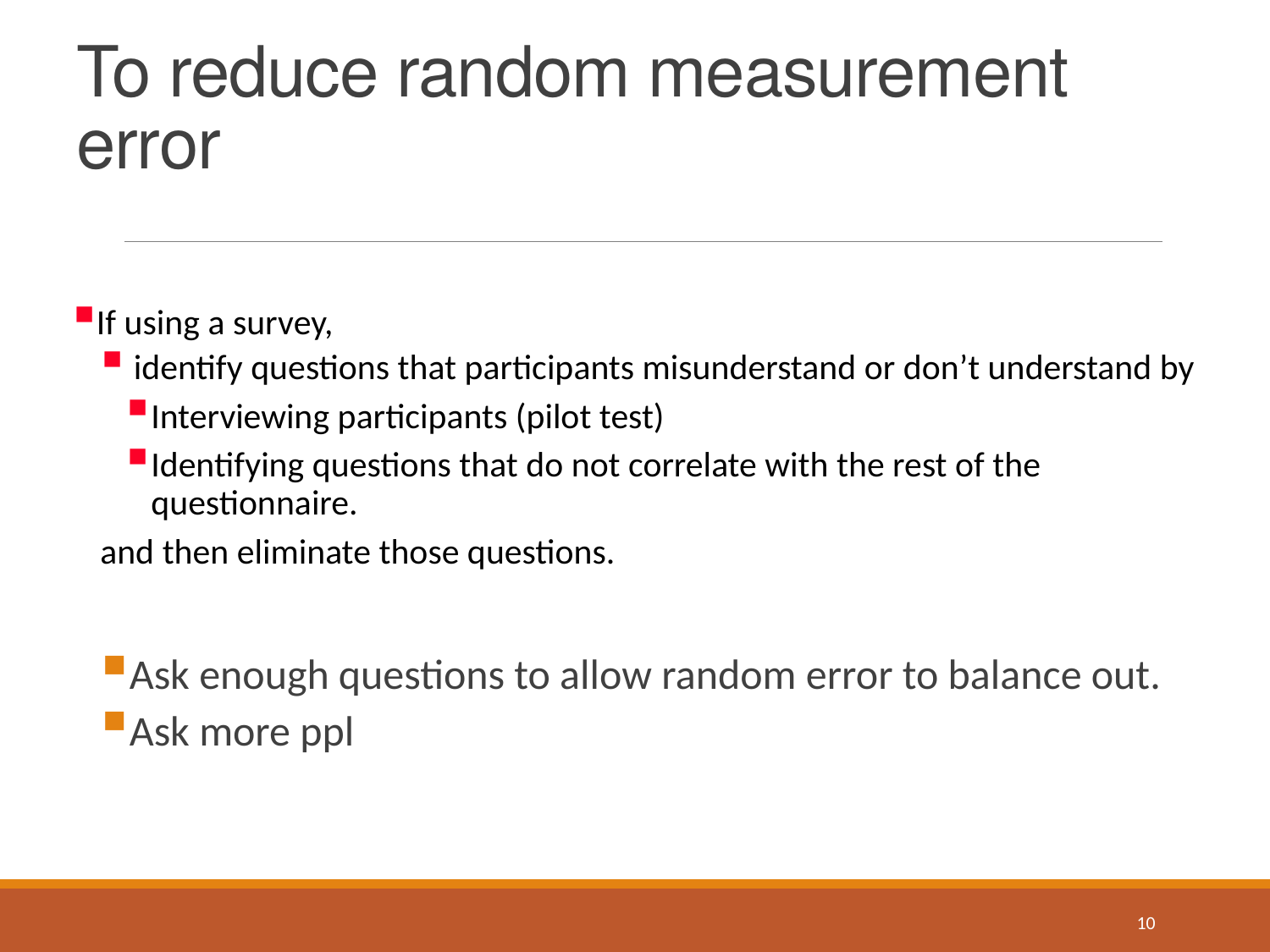

# To reduce random measurement error

If using a survey,
 identify questions that participants misunderstand or don’t understand by
Interviewing participants (pilot test)
Identifying questions that do not correlate with the rest of the questionnaire.
and then eliminate those questions.

Ask enough questions to allow random error to balance out.
Ask more ppl
10